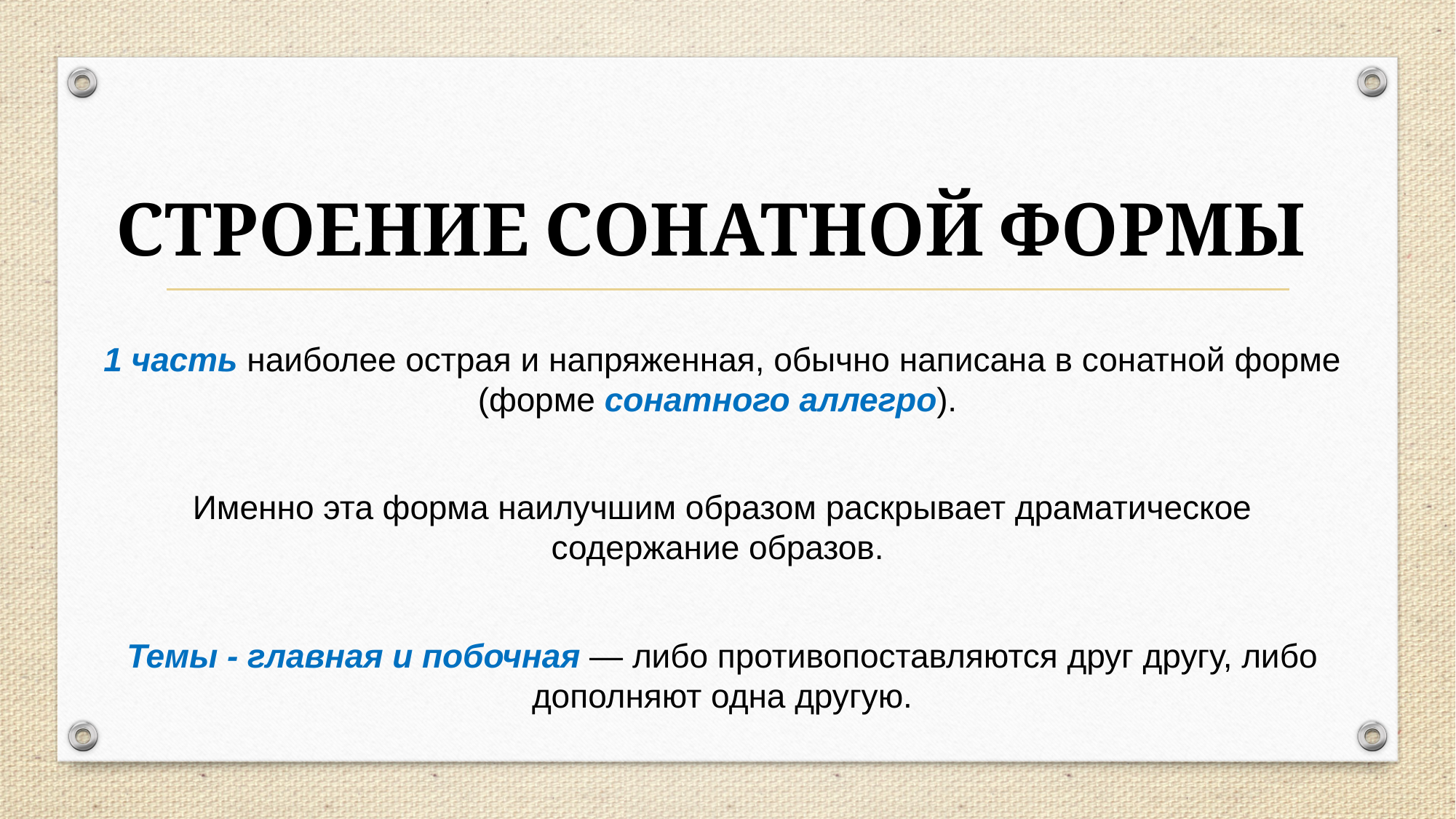

СТРОЕНИЕ СОНАТНОЙ ФОРМЫ

1 часть наиболее острая и напряженная, обычно написана в сонатной форме (форме сонатного аллегро).

Именно эта форма наилучшим образом раскрывает драматическое содержание образов.

Темы - главная и побочная — либо противопоставляются друг другу, либо дополняют одна другую.